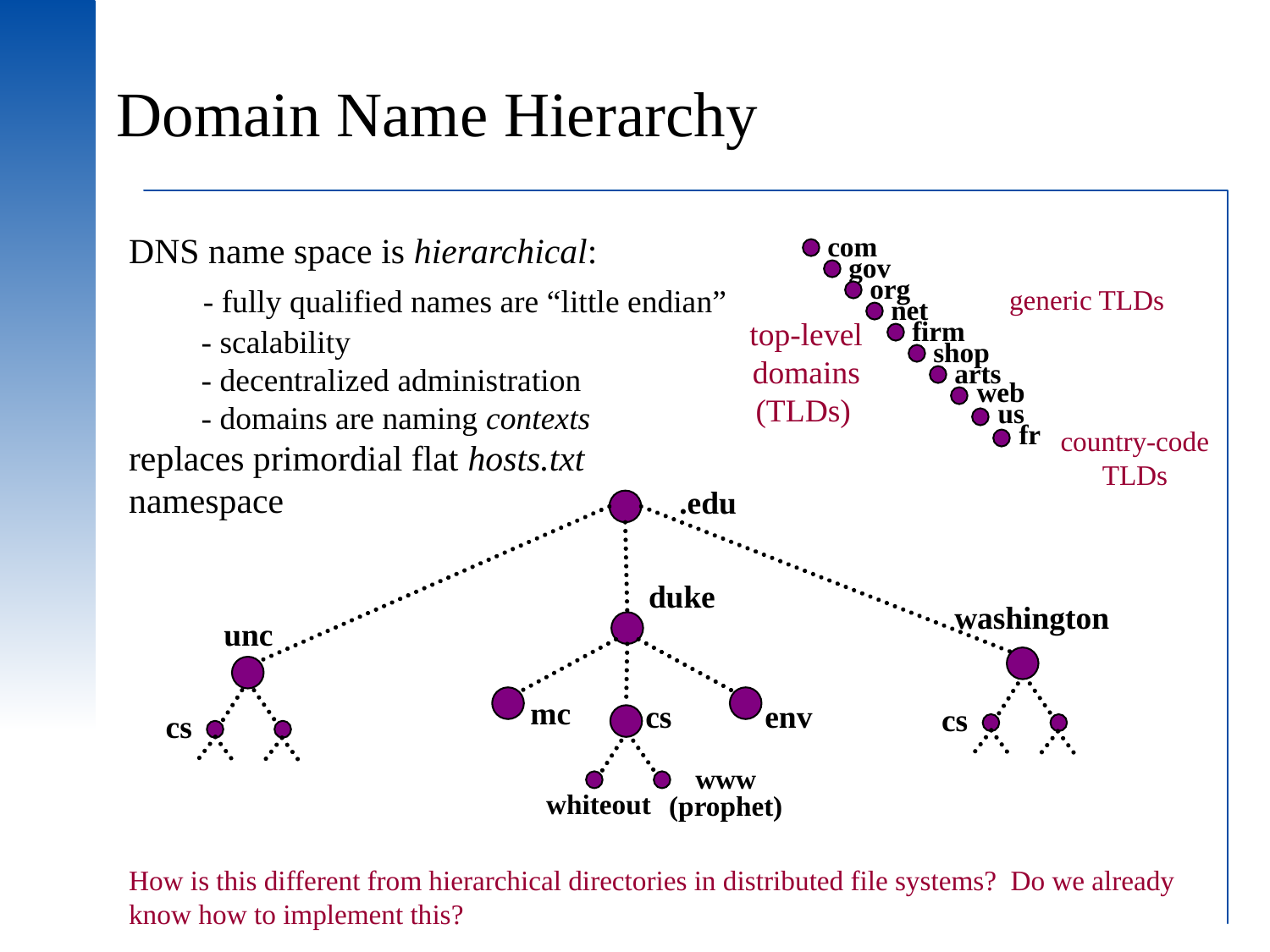

# Domain Name Hierarchy
DNS name space is hierarchical:
       - fully qualified names are “little endian”
         - scalability
         - decentralized administration
         - domains are naming contexts
replaces primordial flat hosts.txt namespace
com

gov

org
generic TLDs

net

firm
top-level
domains
(TLDs)

shop

arts

web

us

fr
country-code TLDs

.edu

duke
washington
unc

mc

cs
env
cs
cs

www
(prophet)

whiteout
How is this different from hierarchical directories in distributed file systems?  Do we already know how to implement this?